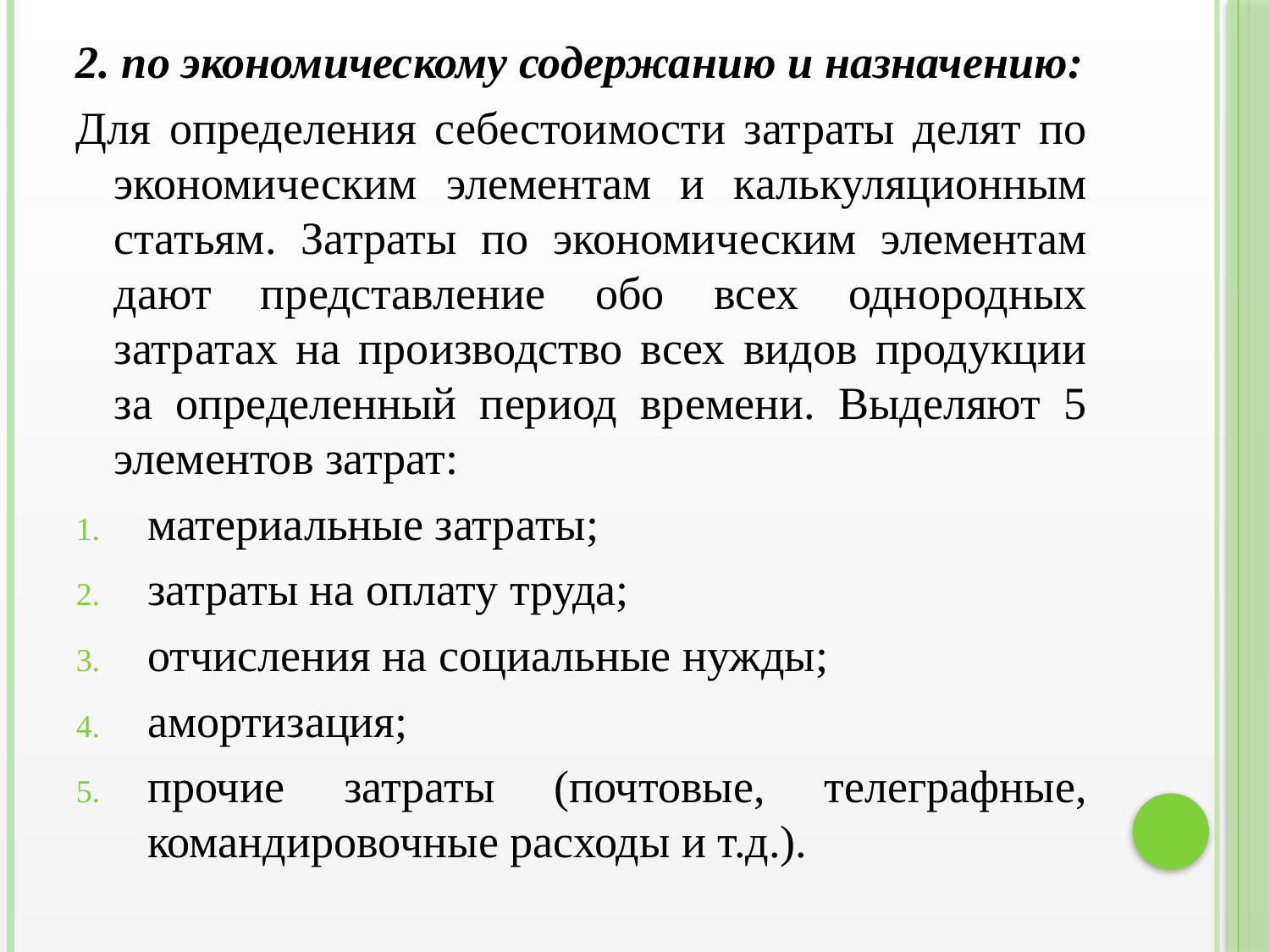

2. по экономическому содержанию и назначению:
Для определения себестоимости затраты делят по экономическим элементам и калькуляционным статьям. Затраты по экономическим элементам дают представление обо всех однородных затратах на производство всех видов продукции за определенный период времени. Выделяют 5 элементов затрат:
материальные затраты;
затраты на оплату труда;
отчисления на социальные нужды;
амортизация;
прочие затраты (почтовые, телеграфные, командировочные расходы и т.д.).